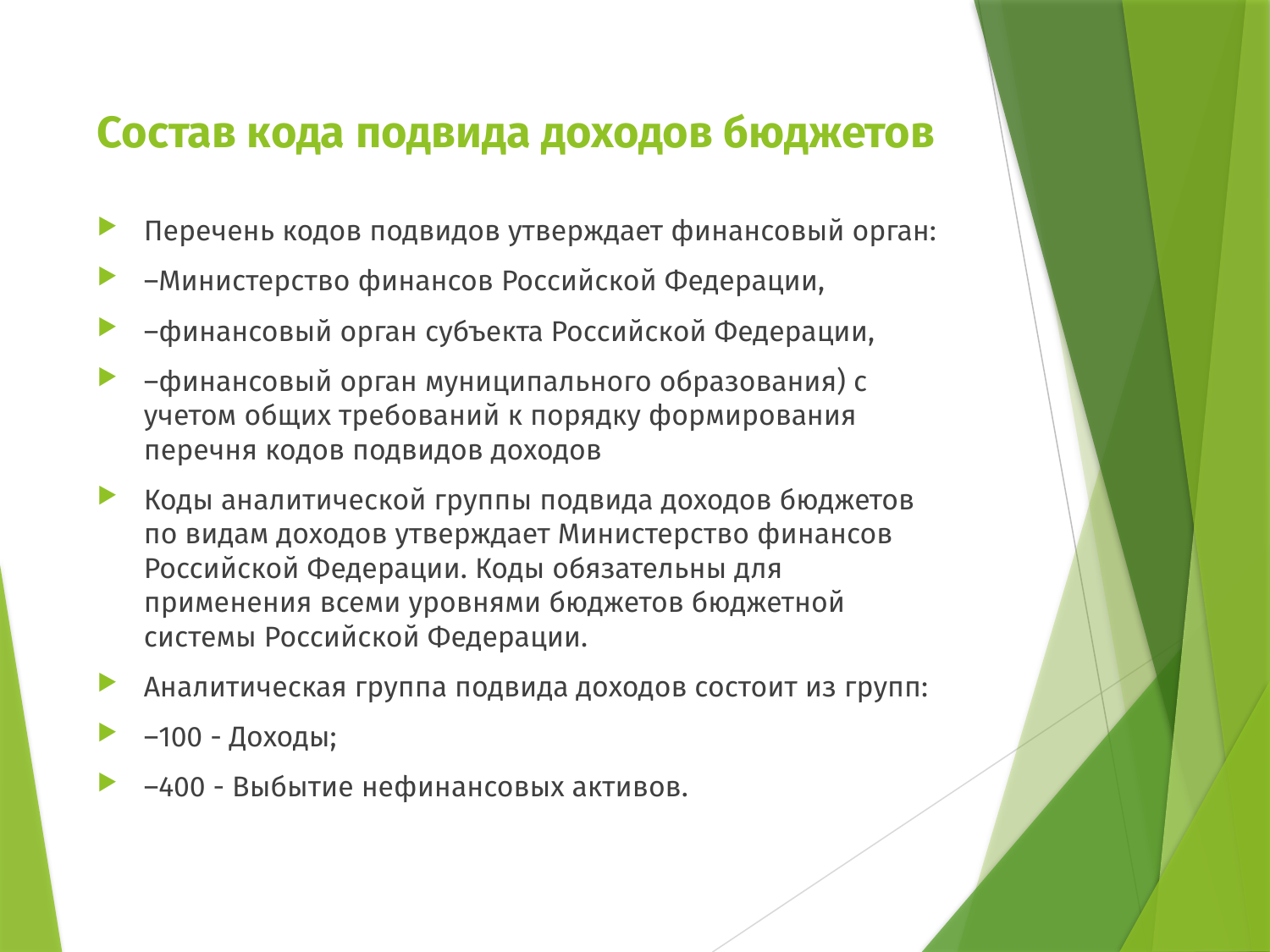

# Состав кода подвида доходов бюджетов
Перечень кодов подвидов утверждает финансовый орган:
―Министерство финансов Российской Федерации,
―финансовый орган субъекта Российской Федерации,
―финансовый орган муниципального образования) с учетом общих требований к порядку формирования перечня кодов подвидов доходов
Коды аналитической группы подвида доходов бюджетов по видам доходов утверждает Министерство финансов Российской Федерации. Коды обязательны для применения всеми уровнями бюджетов бюджетной системы Российской Федерации.
Аналитическая группа подвида доходов состоит из групп:
―100 - Доходы;
―400 - Выбытие нефинансовых активов.